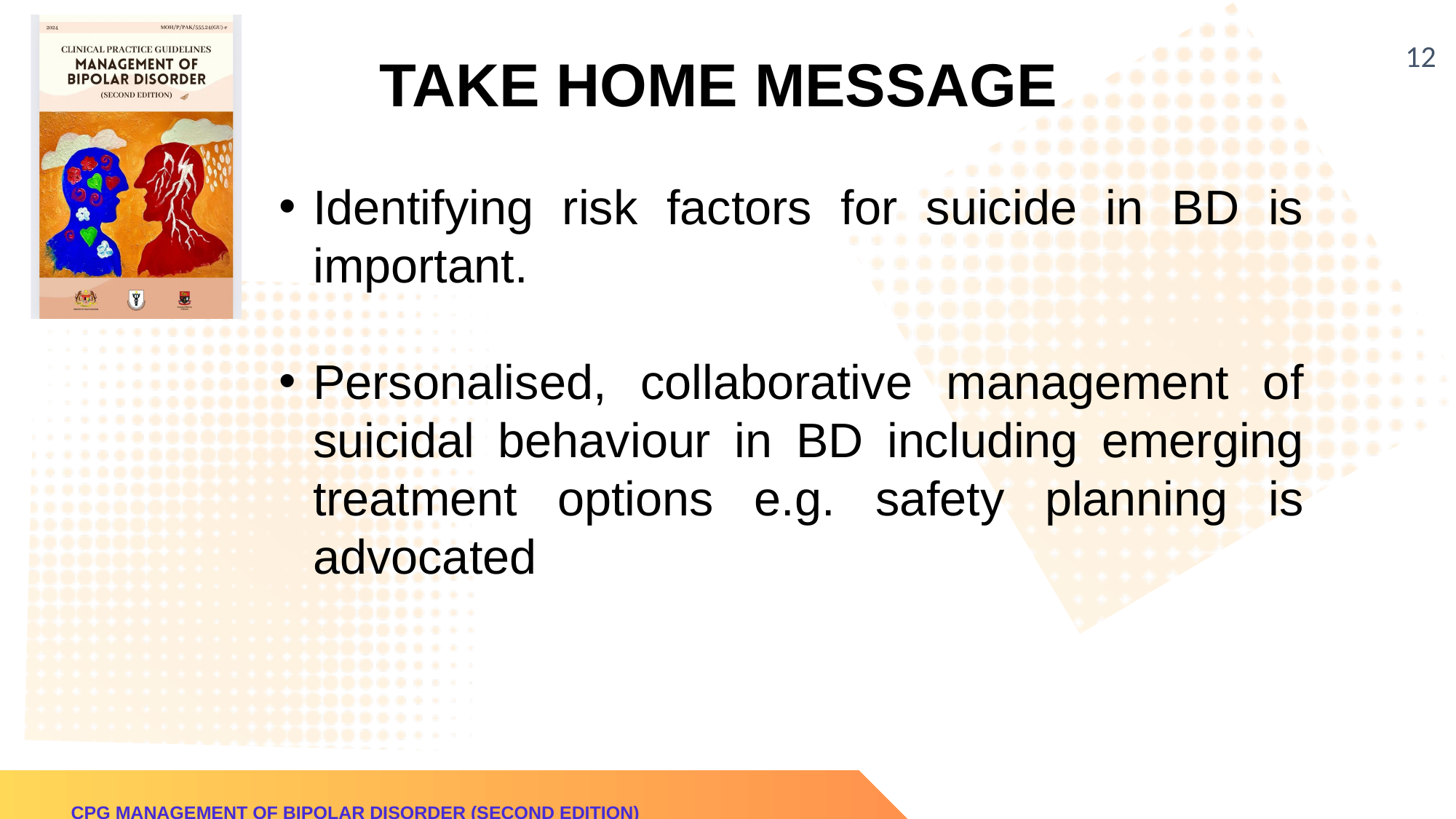

12
TAKE HOME MESSAGE

Identifying risk factors for suicide in BD is important.

Personalised, collaborative management of suicidal behaviour in BD including emerging treatment options e.g. safety planning is advocated

CPG MANAGEMENT OF BIPOLAR DISORDER (SECOND EDITION)